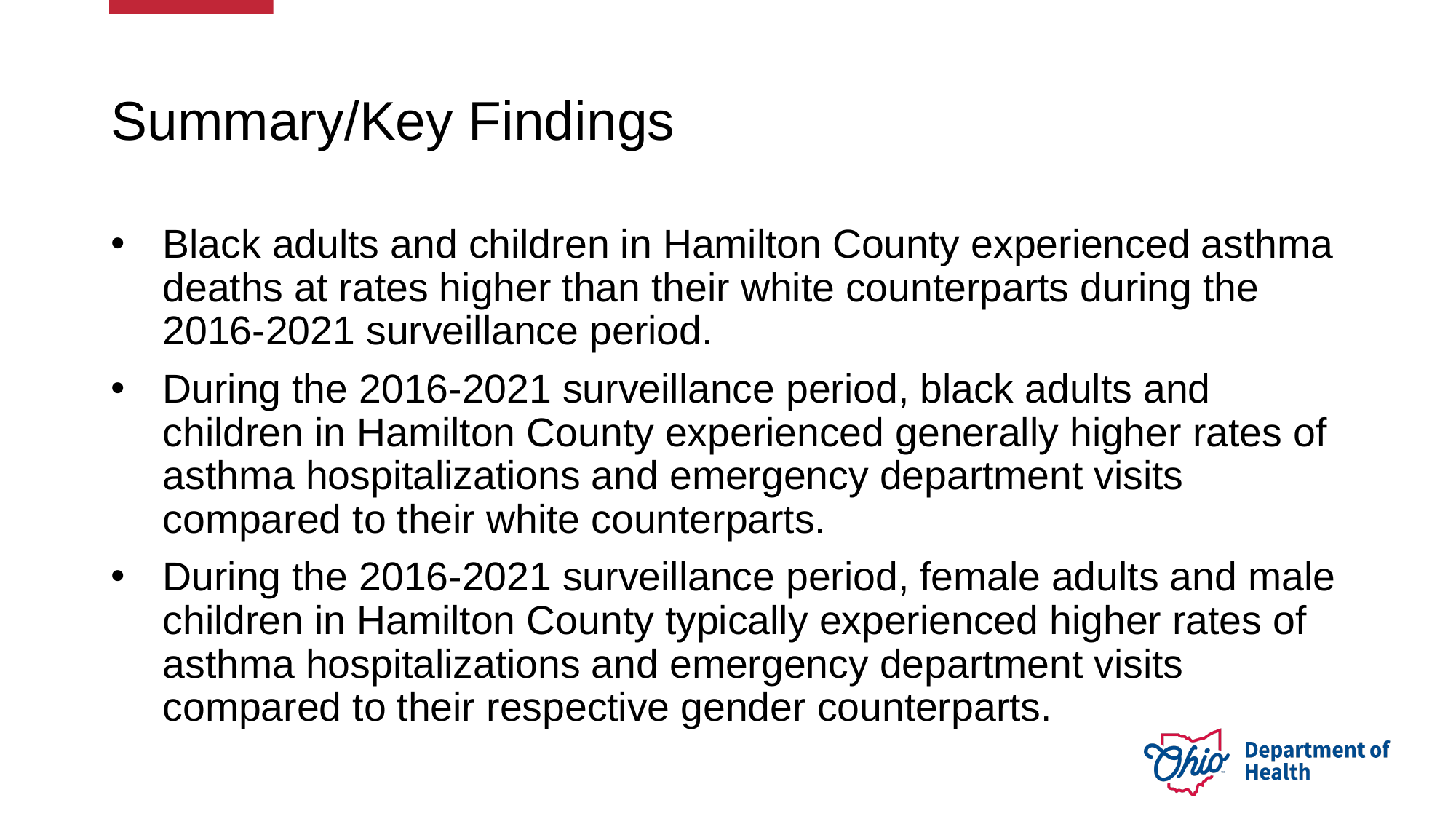

# Summary/Key Findings
Black adults and children in Hamilton County experienced asthma deaths at rates higher than their white counterparts during the 2016-2021 surveillance period.
During the 2016-2021 surveillance period, black adults and children in Hamilton County experienced generally higher rates of asthma hospitalizations and emergency department visits compared to their white counterparts.
During the 2016-2021 surveillance period, female adults and male children in Hamilton County typically experienced higher rates of asthma hospitalizations and emergency department visits compared to their respective gender counterparts.